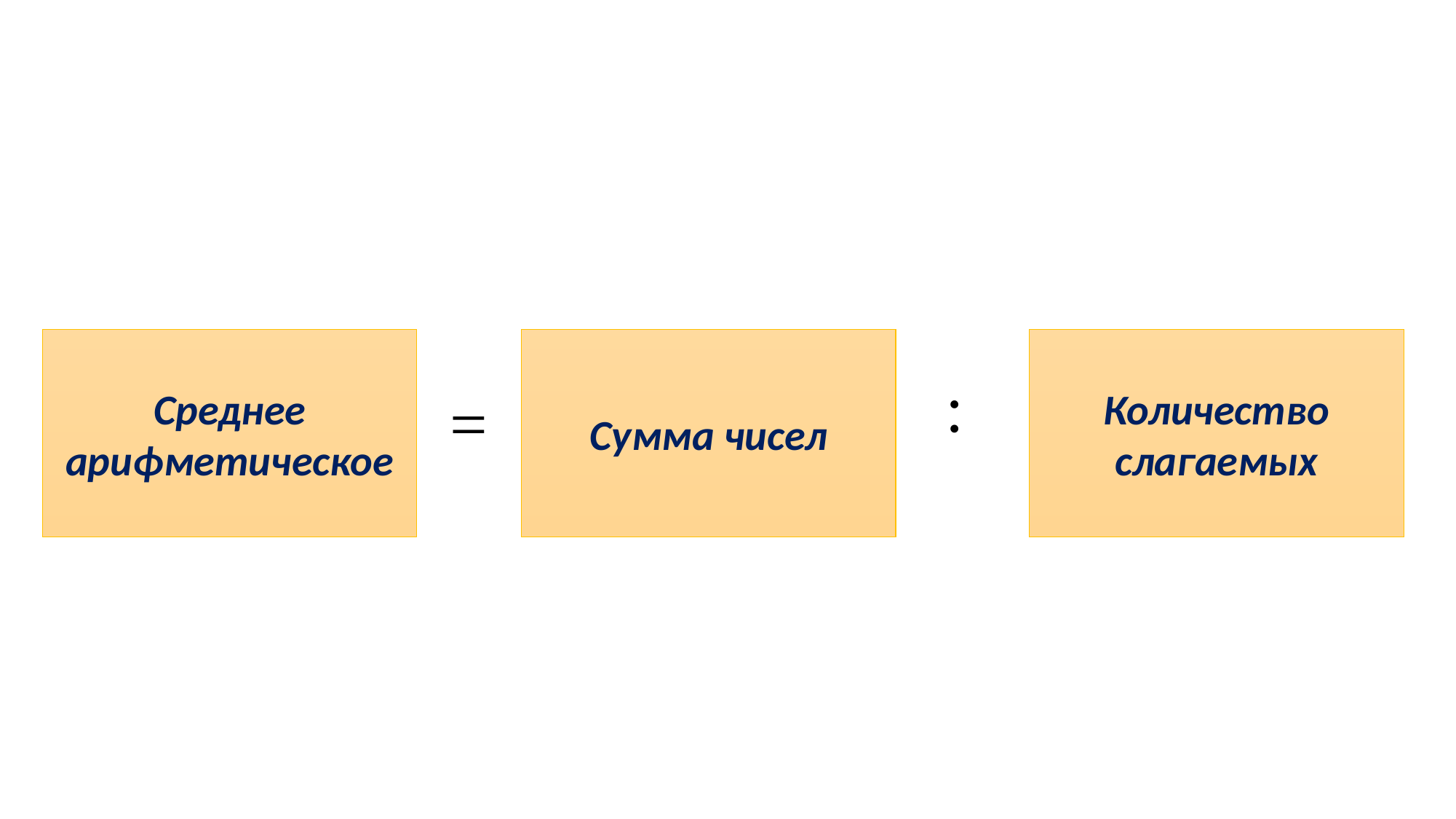

Количество слагаемых
Среднее арифметическое
Сумма чисел
:
=